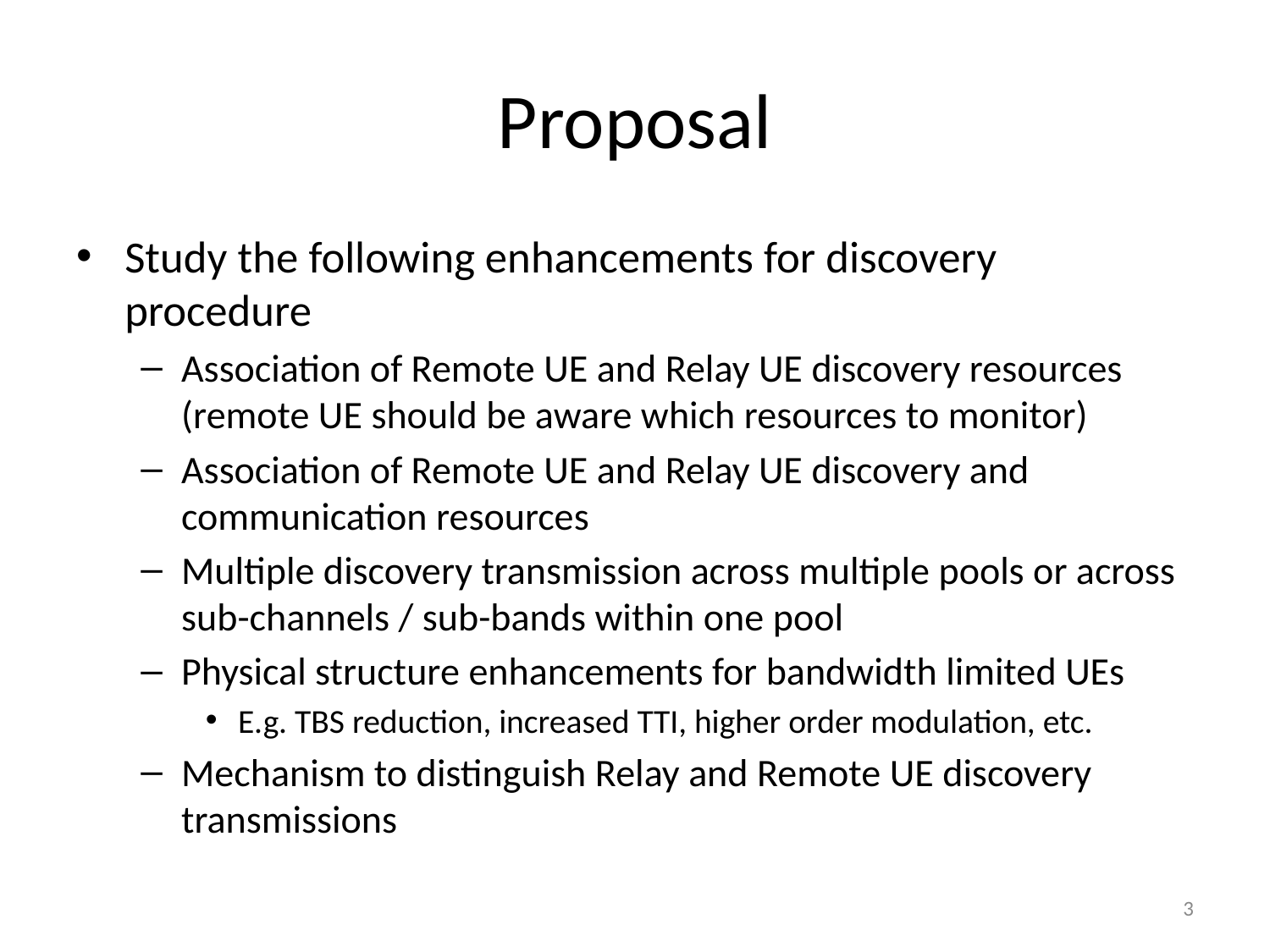

# Proposal
Study the following enhancements for discovery procedure
Association of Remote UE and Relay UE discovery resources (remote UE should be aware which resources to monitor)
Association of Remote UE and Relay UE discovery and communication resources
Multiple discovery transmission across multiple pools or across sub-channels / sub-bands within one pool
Physical structure enhancements for bandwidth limited UEs
E.g. TBS reduction, increased TTI, higher order modulation, etc.
Mechanism to distinguish Relay and Remote UE discovery transmissions
3